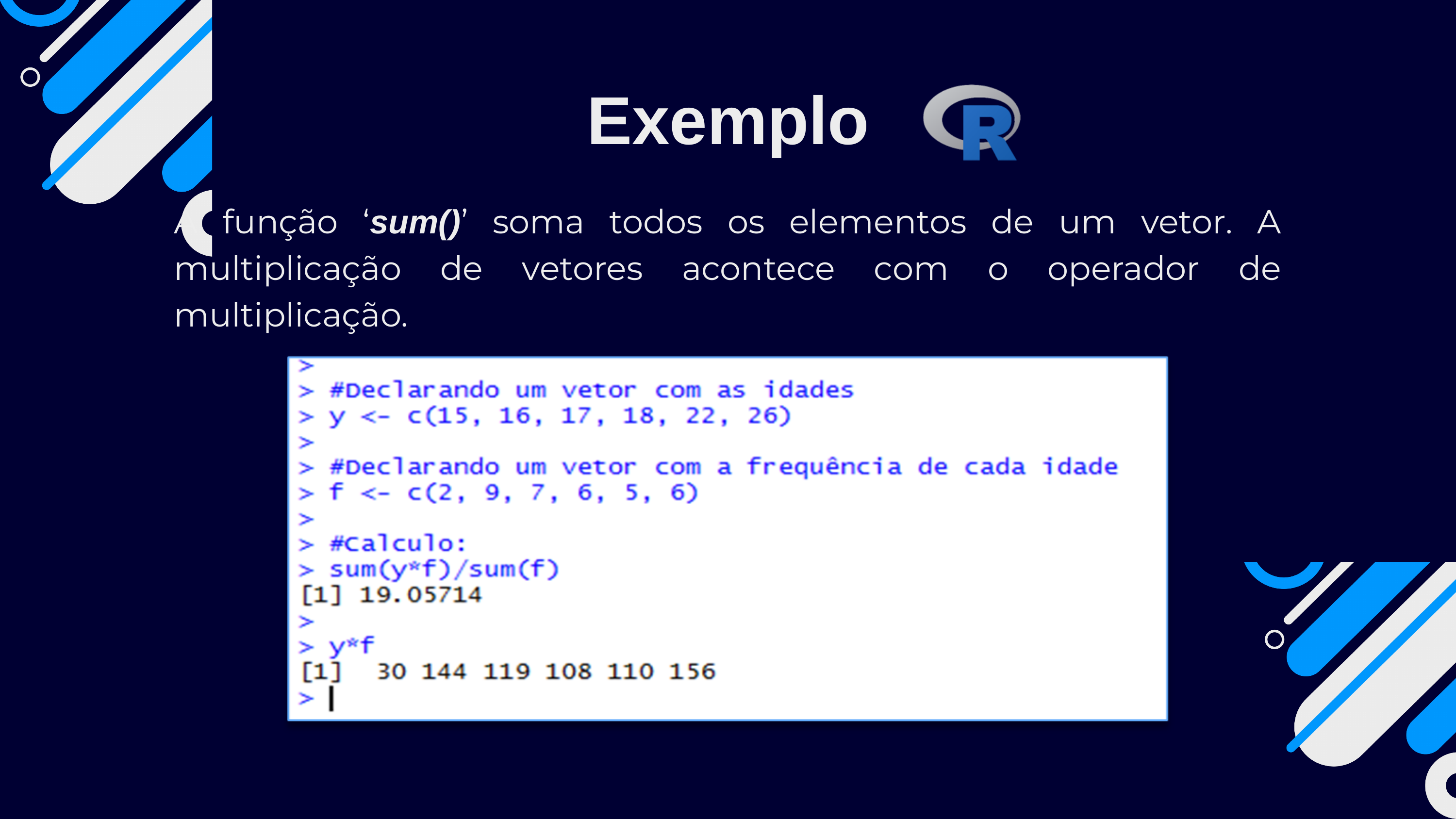

Exemplo
A função ‘sum()’ soma todos os elementos de um vetor. A multiplicação de vetores acontece com o operador de multiplicação.